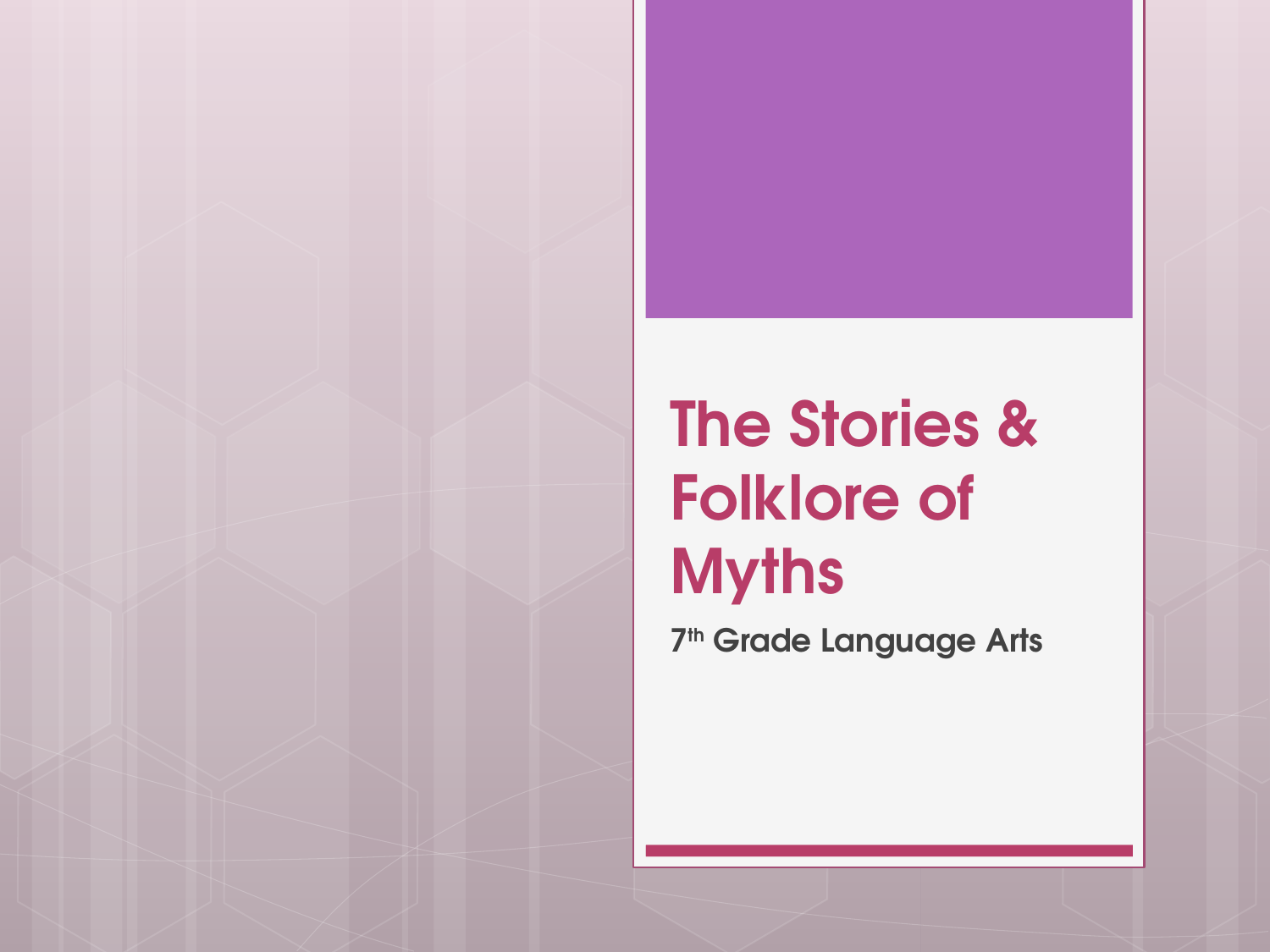

# The Stories & Folklore of Myths
7th Grade Language Arts